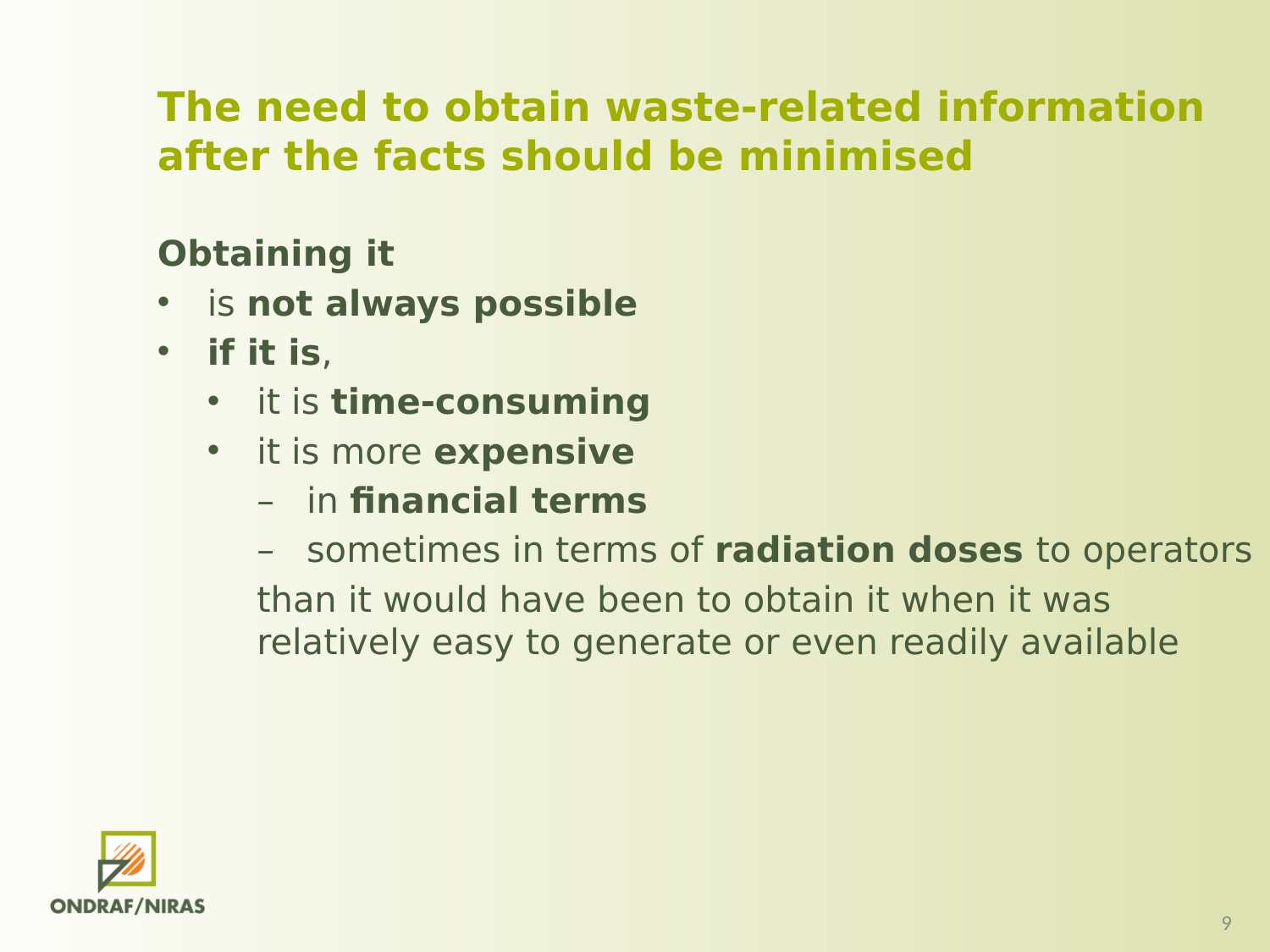

The need to obtain waste-related information after the facts should be minimised
Obtaining it
is not always possible
if it is,
it is time-consuming
it is more expensive
– 	in financial terms
– 	sometimes in terms of radiation doses to operators
than it would have been to obtain it when it was relatively easy to generate or even readily available